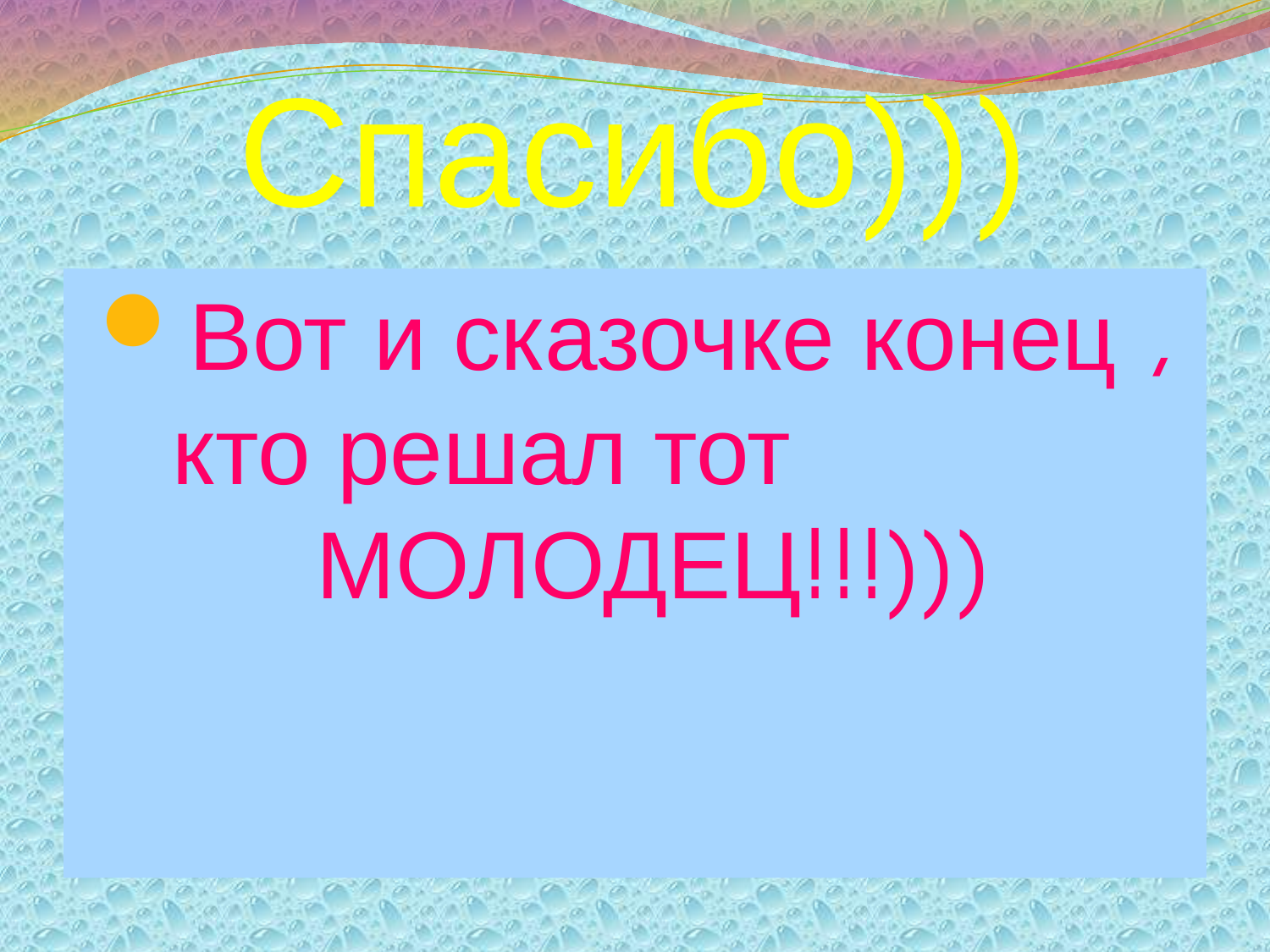

# Спасибо)))
Вот и сказочке конец , кто решал тот              МОЛОДЕЦ!!!)))